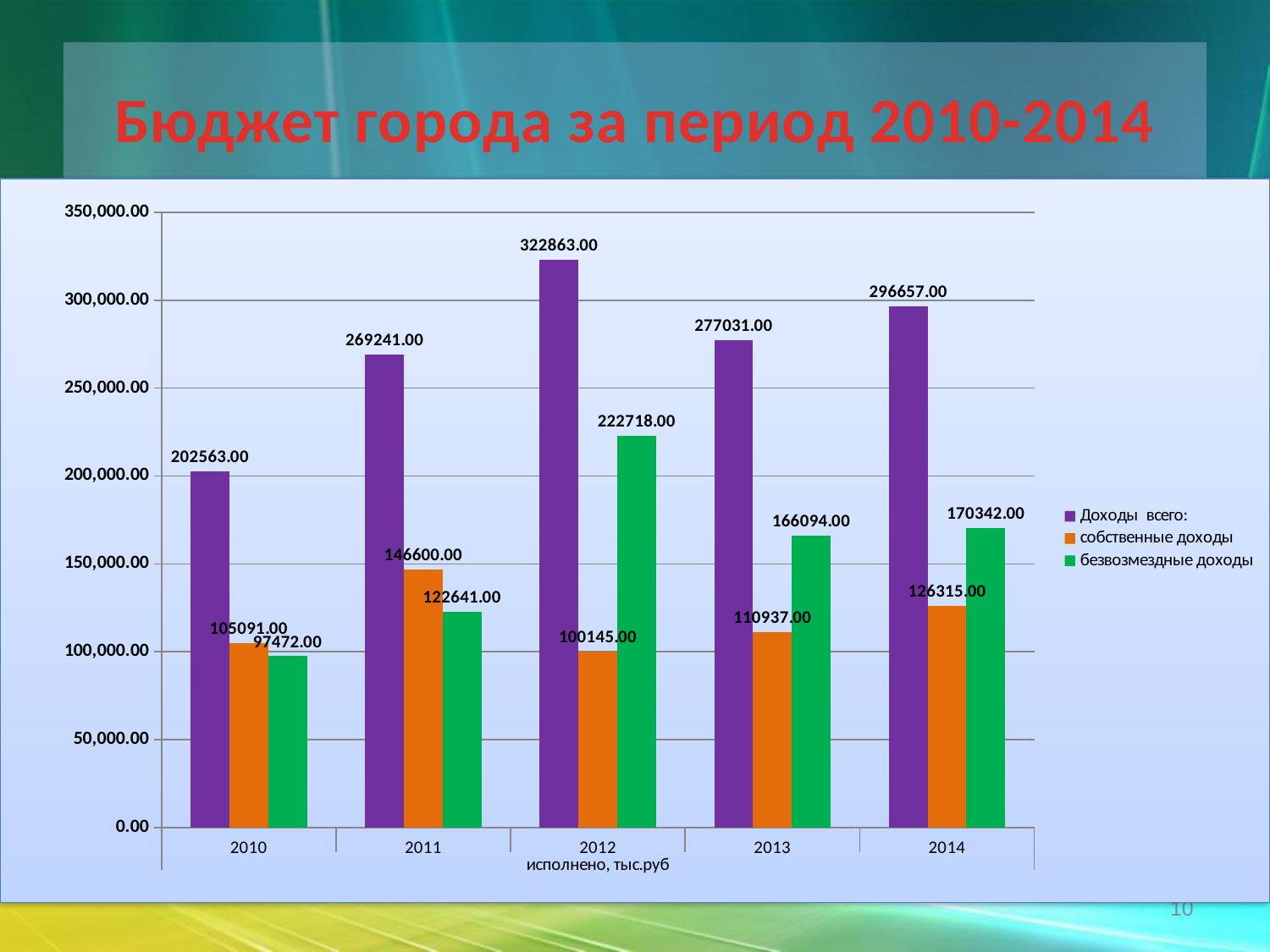

# Бюджет города за период 2010-2014

### Chart

| Category | Доходы  всего: | собственные доходы | безвозмездные доходы |
|---|---|---|---|
| 2010 | 202563.0 | 105091.0 | 97472.0 |
| 2011 | 269241.0 | 146600.0 | 122641.0 |
| 2012 | 322863.0 | 100145.0 | 222718.0 |
| 2013 | 277031.0 | 110937.0 | 166094.0 |
| 2014 | 296657.0 | 126315.0 | 170342.0 |
10